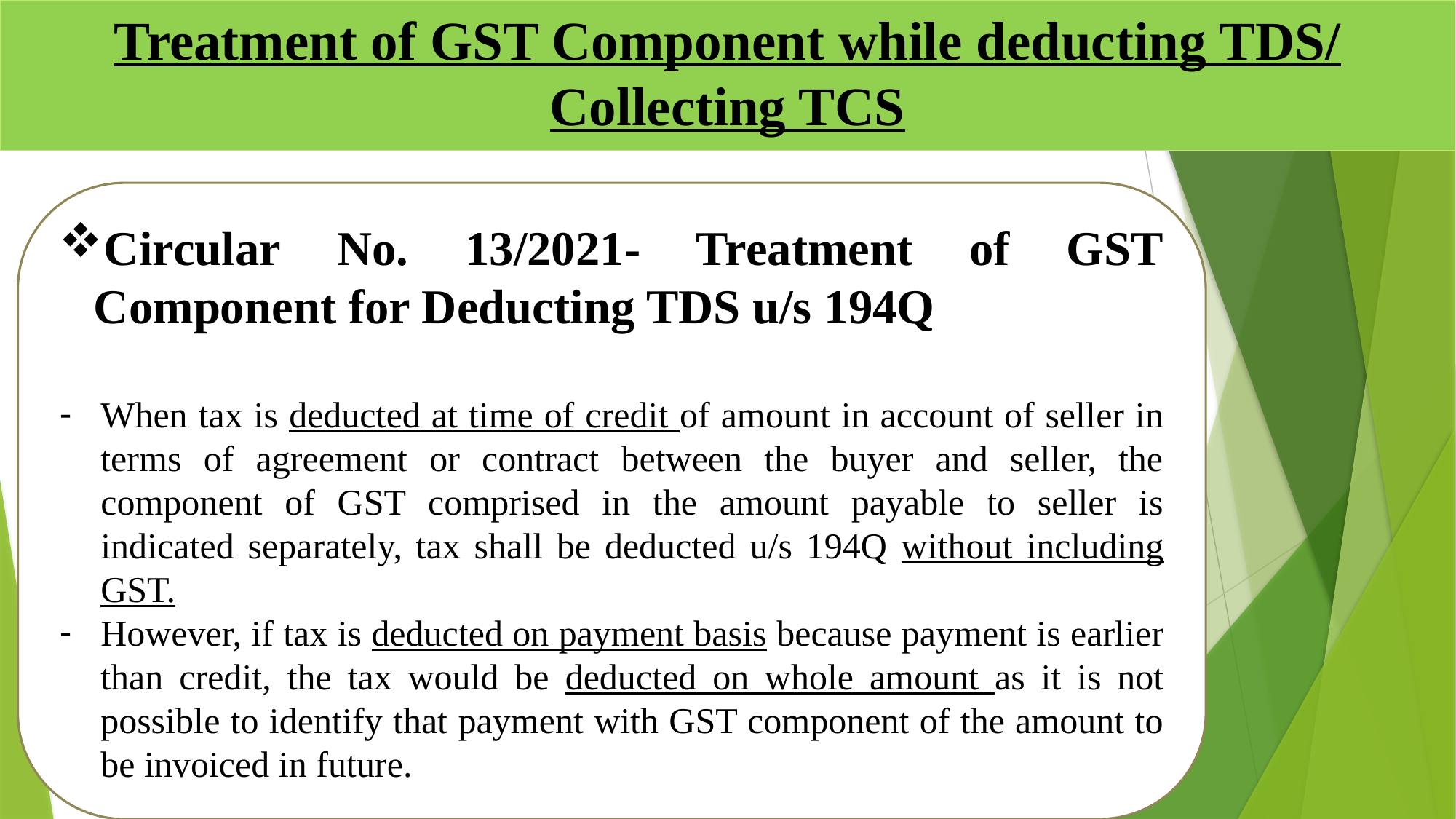

# Treatment of GST Component while deducting TDS/ Collecting TCS
Circular No. 13/2021- Treatment of GST Component for Deducting TDS u/s 194Q

When tax is deducted at time of credit of amount in account of seller in terms of agreement or contract between the buyer and seller, the component of GST comprised in the amount payable to seller is indicated separately, tax shall be deducted u/s 194Q without including GST.
However, if tax is deducted on payment basis because payment is earlier than credit, the tax would be deducted on whole amount as it is not possible to identify that payment with GST component of the amount to be invoiced in future.